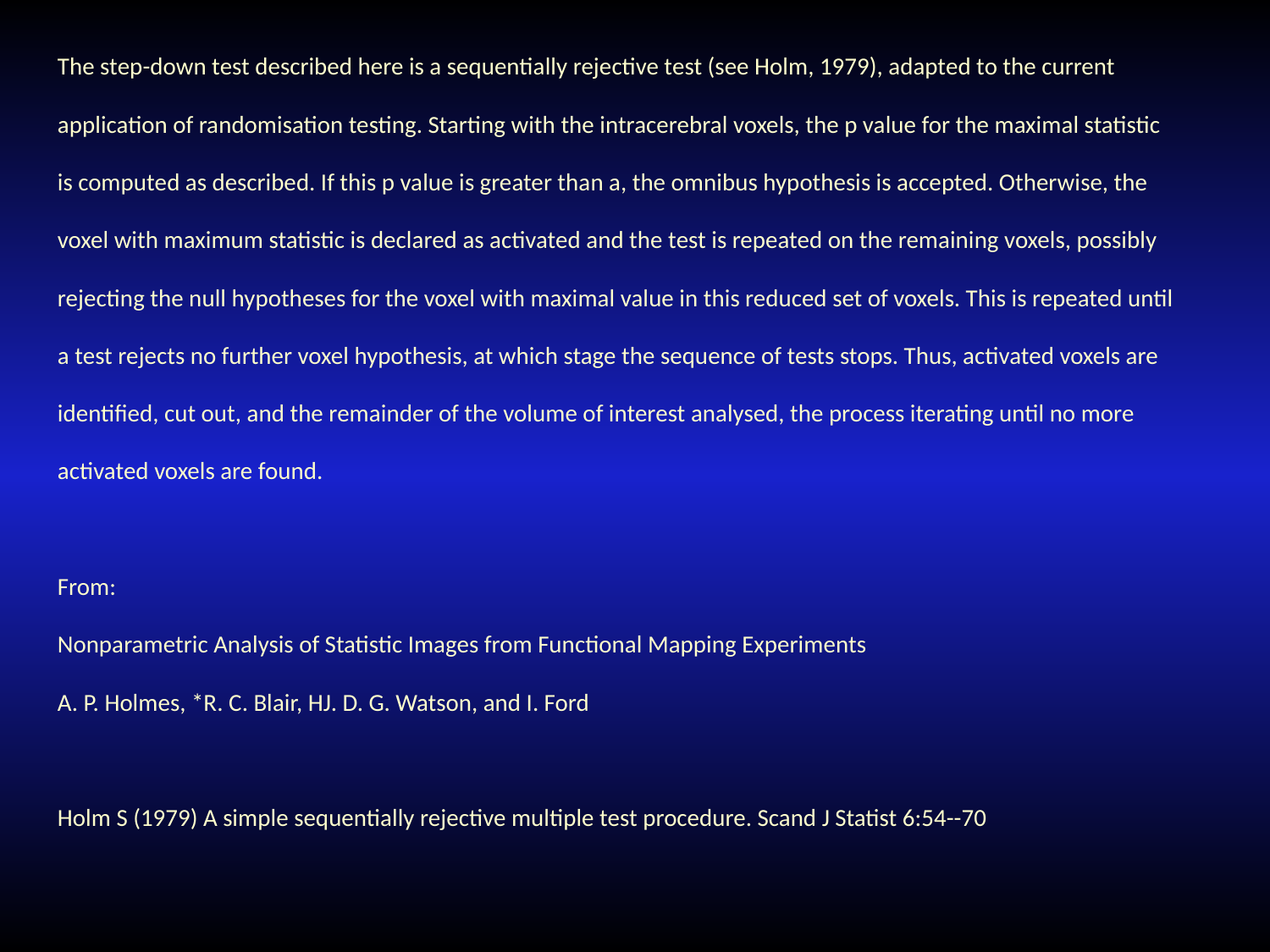

The step-down test described here is a sequentially rejective test (see Holm, 1979), adapted to the current application of randomisation testing. Starting with the intracerebral voxels, the p value for the maximal statistic is computed as described. If this p value is greater than a, the omnibus hypothesis is accepted. Otherwise, the voxel with maximum statistic is declared as activated and the test is repeated on the remaining voxels, possibly rejecting the null hypotheses for the voxel with maximal value in this reduced set of voxels. This is repeated until a test rejects no further voxel hypothesis, at which stage the sequence of tests stops. Thus, activated voxels are identified, cut out, and the remainder of the volume of interest analysed, the process iterating until no more activated voxels are found.

From:
Nonparametric Analysis of Statistic Images from Functional Mapping Experiments
A. P. Holmes, *R. C. Blair, HJ. D. G. Watson, and I. Ford

Holm S (1979) A simple sequentially rejective multiple test procedure. Scand J Statist 6:54--70